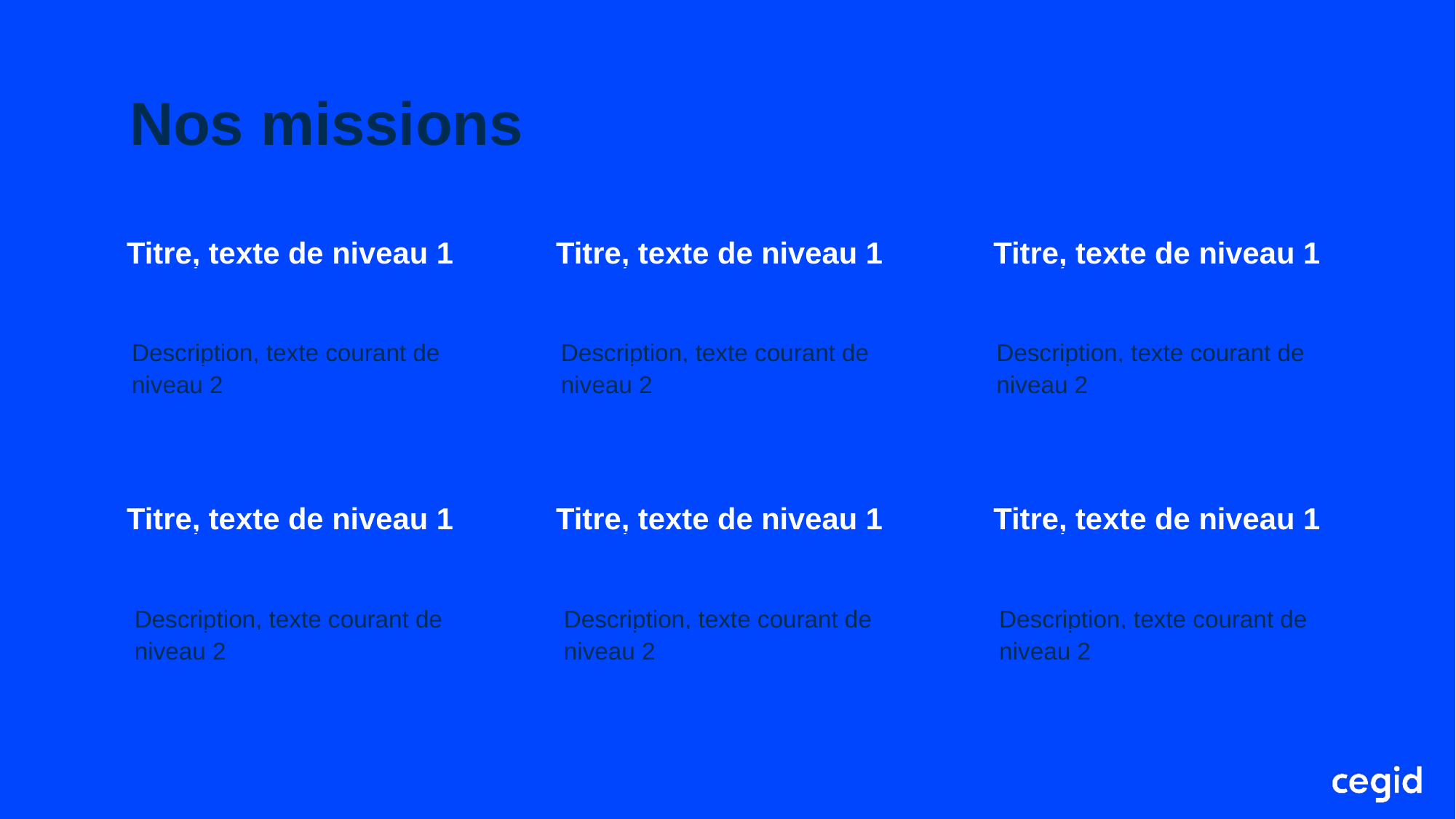

Nos missions
Titre, texte de niveau 1

Titre, texte de niveau 1

Titre, texte de niveau 1

Description, texte courant de niveau 2

Description, texte courant de niveau 2

Description, texte courant de niveau 2
Titre, texte de niveau 1

Titre, texte de niveau 1

Titre, texte de niveau 1

Description, texte courant de niveau 2

Description, texte courant de niveau 2

Description, texte courant de niveau 2